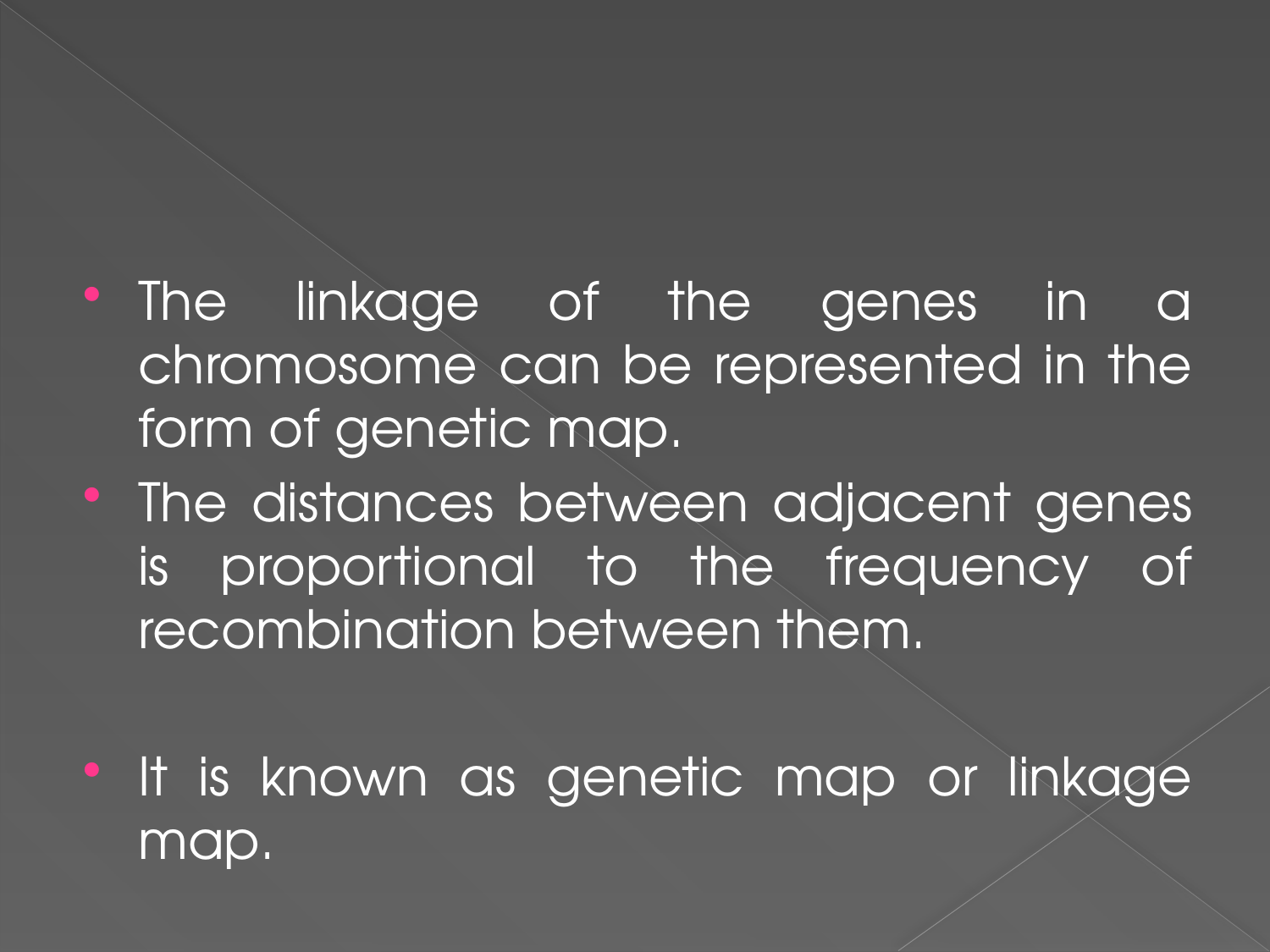

#
The linkage of the genes in a chromosome can be represented in the form of genetic map.
The distances between adjacent genes is proportional to the frequency of recombination between them.

It is known as genetic map or linkage map.